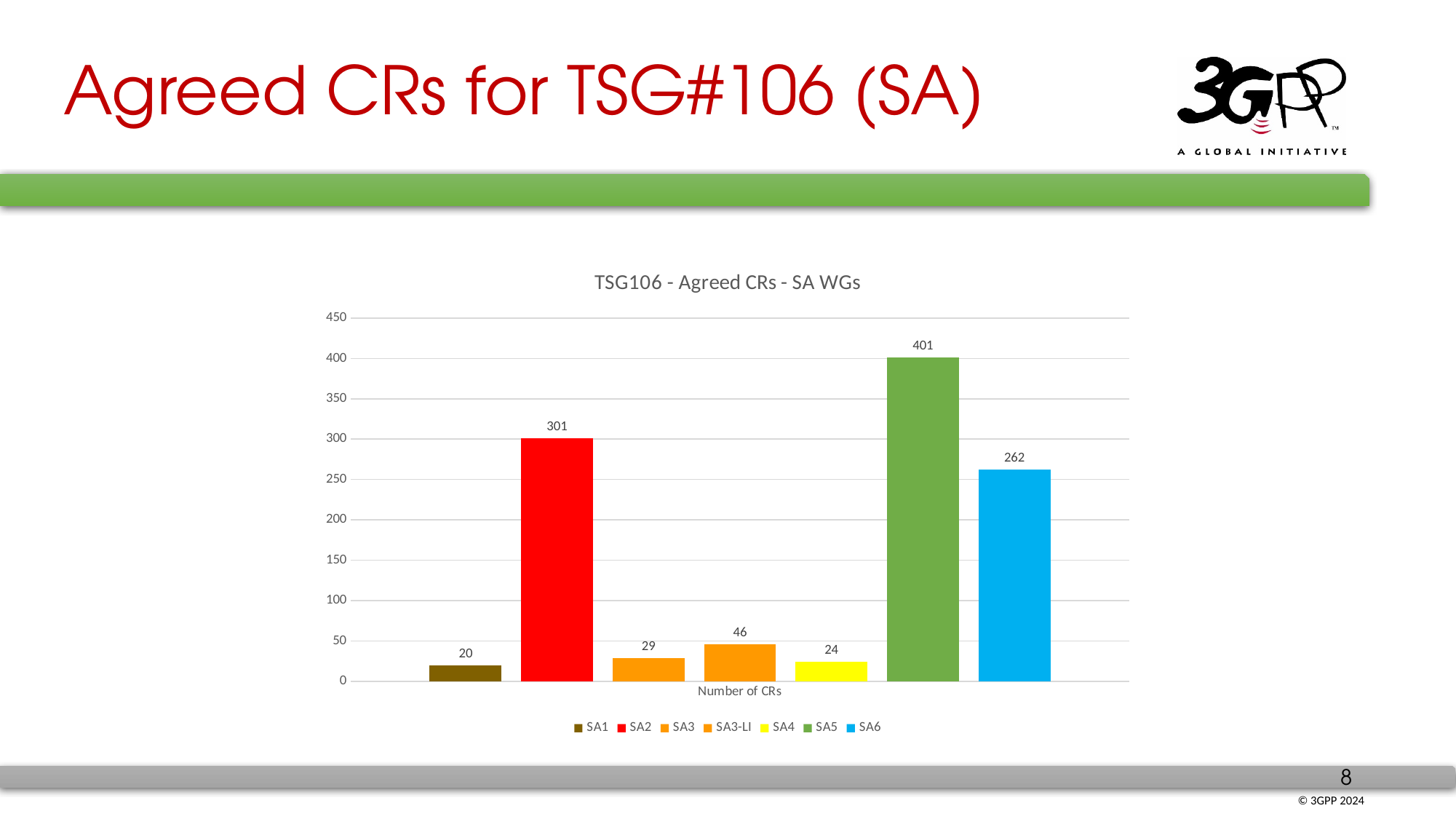

# Agreed CRs for TSG#106 (SA)

### Chart: TSG106 - Agreed CRs - SA WGs

| Category | SA1 | SA2 | SA3 | SA3-LI | SA4 | SA5 | SA6 |
|---|---|---|---|---|---|---|---|
| Number of CRs | 20.0 | 301.0 | 29.0 | 46.0 | 24.0 | 401.0 | 262.0 |